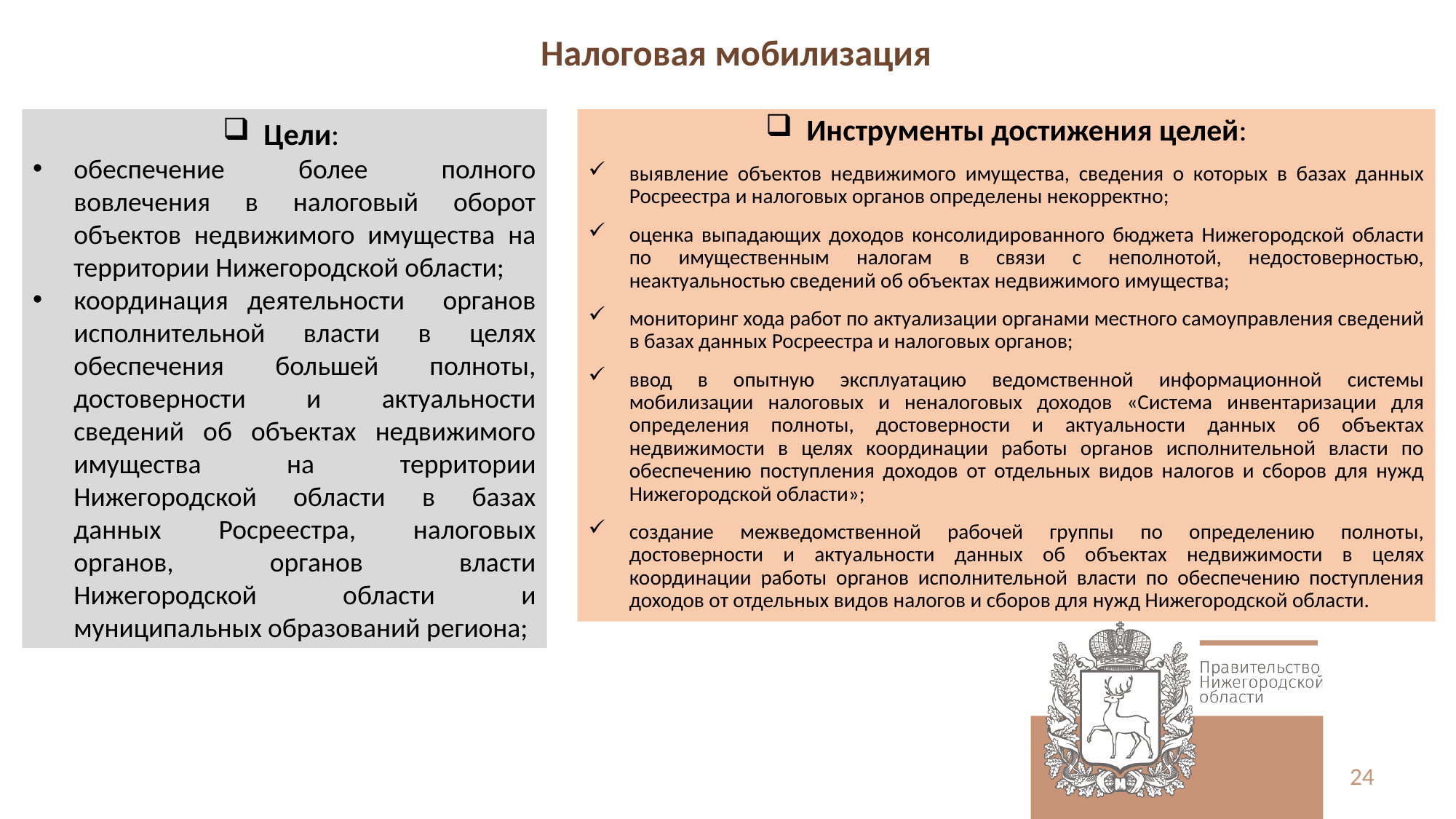

# Налоговая мобилизация
Цели:
обеспечение более полного вовлечения в налоговый оборот объектов недвижимого имущества на территории Нижегородской области;
координация деятельности  органов исполнительной власти в целях обеспечения большей полноты, достоверности и актуальности сведений об объектах недвижимого имущества на территории Нижегородской области в базах данных Росреестра, налоговых органов, органов власти Нижегородской области и муниципальных образований региона;
Инструменты достижения целей:
выявление объектов недвижимого имущества, сведения о которых в базах данных Росреестра и налоговых органов определены некорректно;
оценка выпадающих доходов консолидированного бюджета Нижегородской области по имущественным налогам в связи с неполнотой, недостоверностью, неактуальностью сведений об объектах недвижимого имущества;
мониторинг хода работ по актуализации органами местного самоуправления сведений в базах данных Росреестра и налоговых органов;
ввод в опытную эксплуатацию ведомственной информационной системы мобилизации налоговых и неналоговых доходов «Система инвентаризации для определения полноты, достоверности и актуальности данных об объектах недвижимости в целях координации работы органов исполнительной власти по обеспечению поступления доходов от отдельных видов налогов и сборов для нужд Нижегородской области»;
создание межведомственной рабочей группы по определению полноты, достоверности и актуальности данных об объектах недвижимости в целях координации работы органов исполнительной власти по обеспечению поступления доходов от отдельных видов налогов и сборов для нужд Нижегородской области.

24